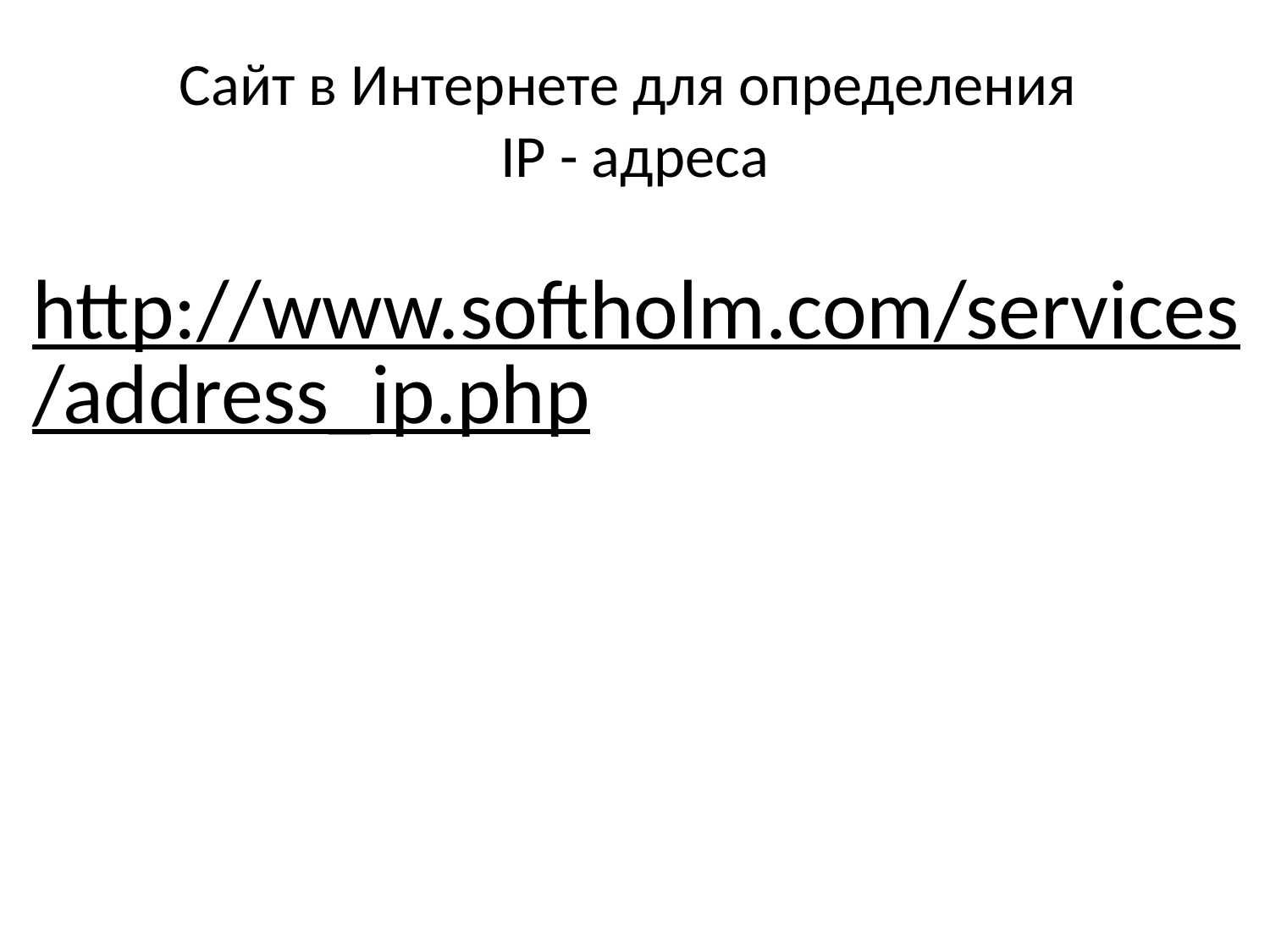

# Сайт в Интернете для определения IP - адреса
http://www.softholm.com/services/address_ip.php